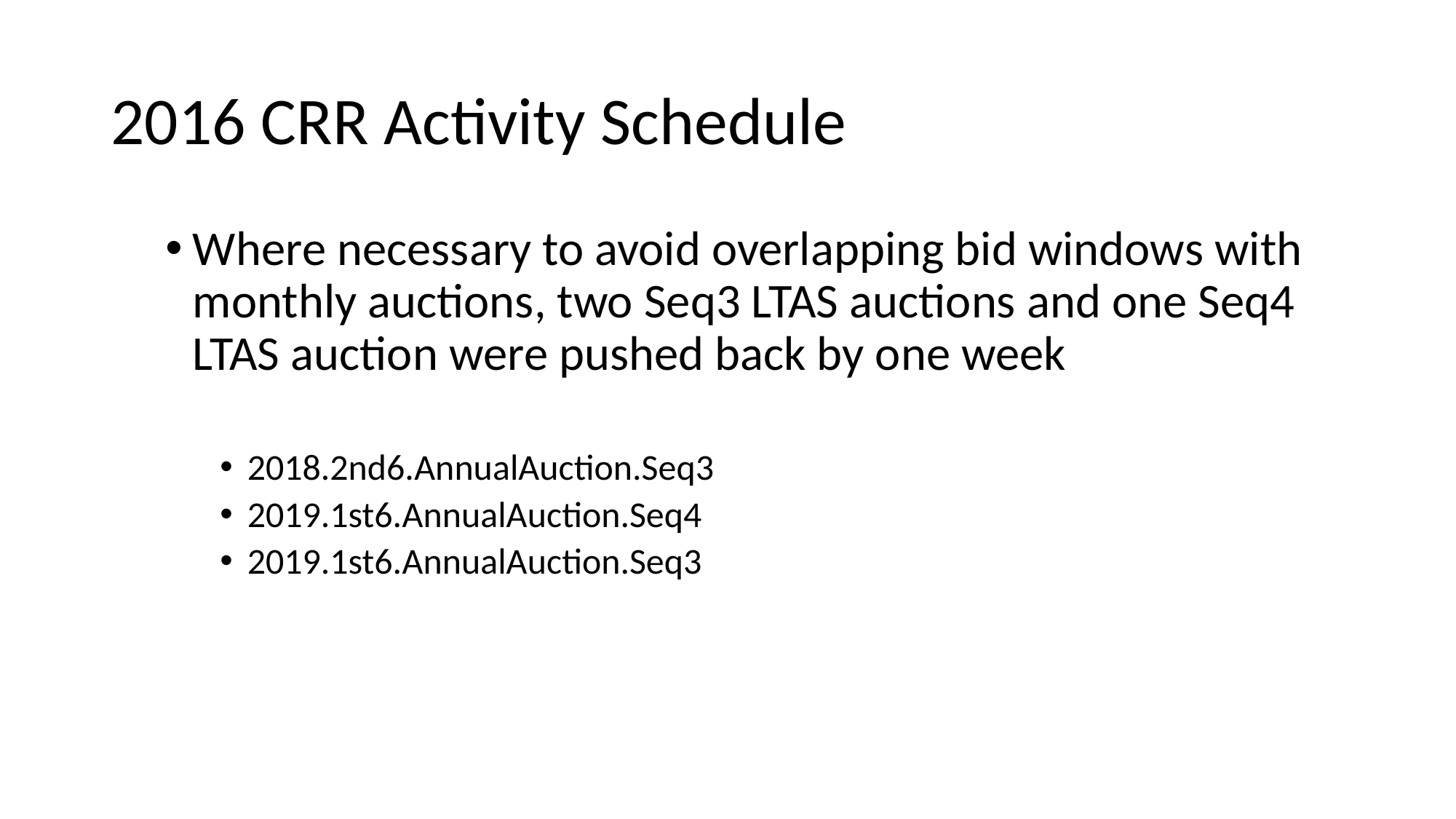

# 2016 CRR Activity Schedule
Where necessary to avoid overlapping bid windows with monthly auctions, two Seq3 LTAS auctions and one Seq4 LTAS auction were pushed back by one week

2018.2nd6.AnnualAuction.Seq3
2019.1st6.AnnualAuction.Seq4
2019.1st6.AnnualAuction.Seq3